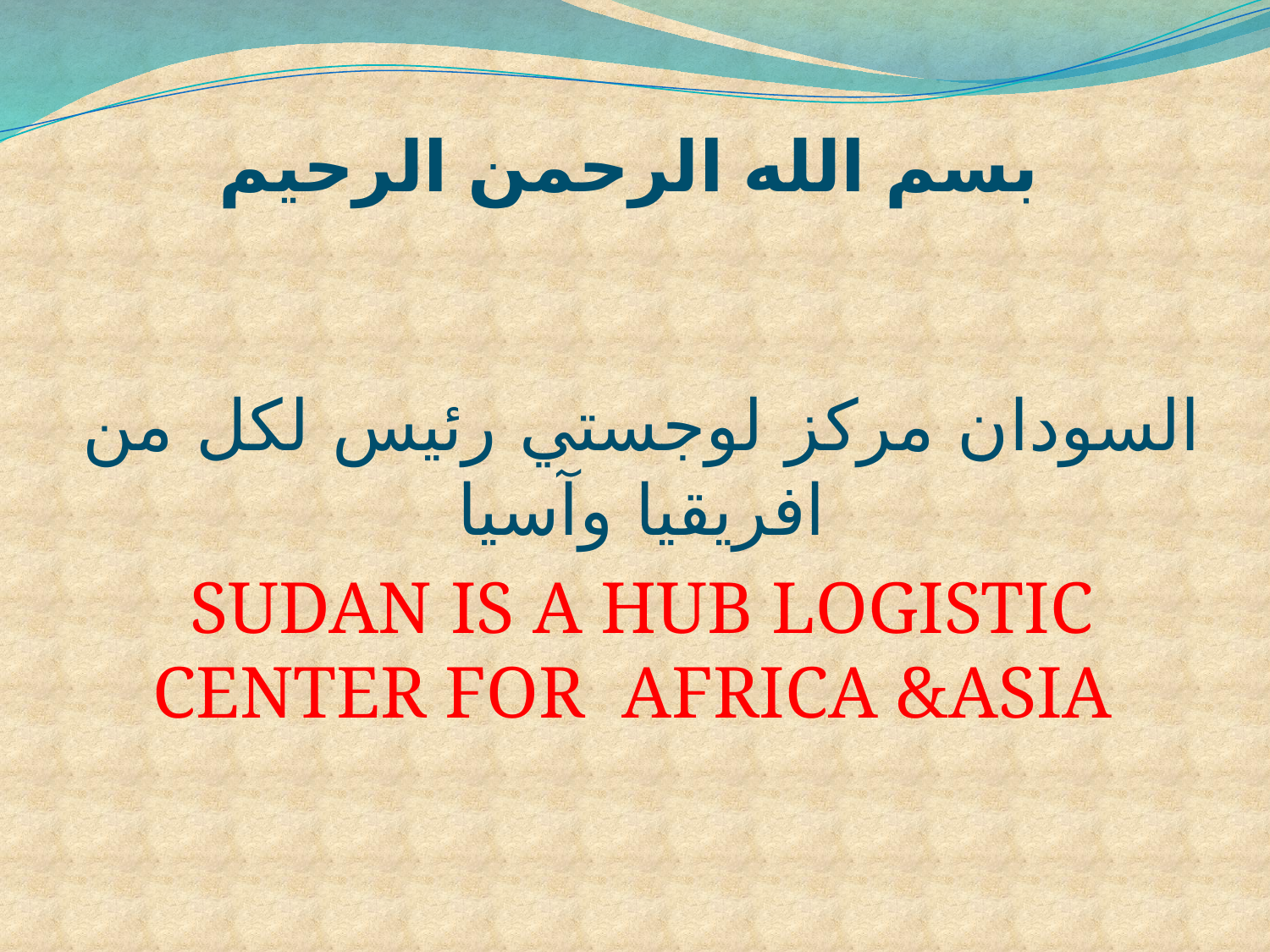

# بسم الله الرحمن الرحيم

السودان مركز لوجستي رئيس لكل من افريقيا وآسيا
SUDAN IS A HUB LOGISTIC CENTER FOR  AFRICA &ASIA